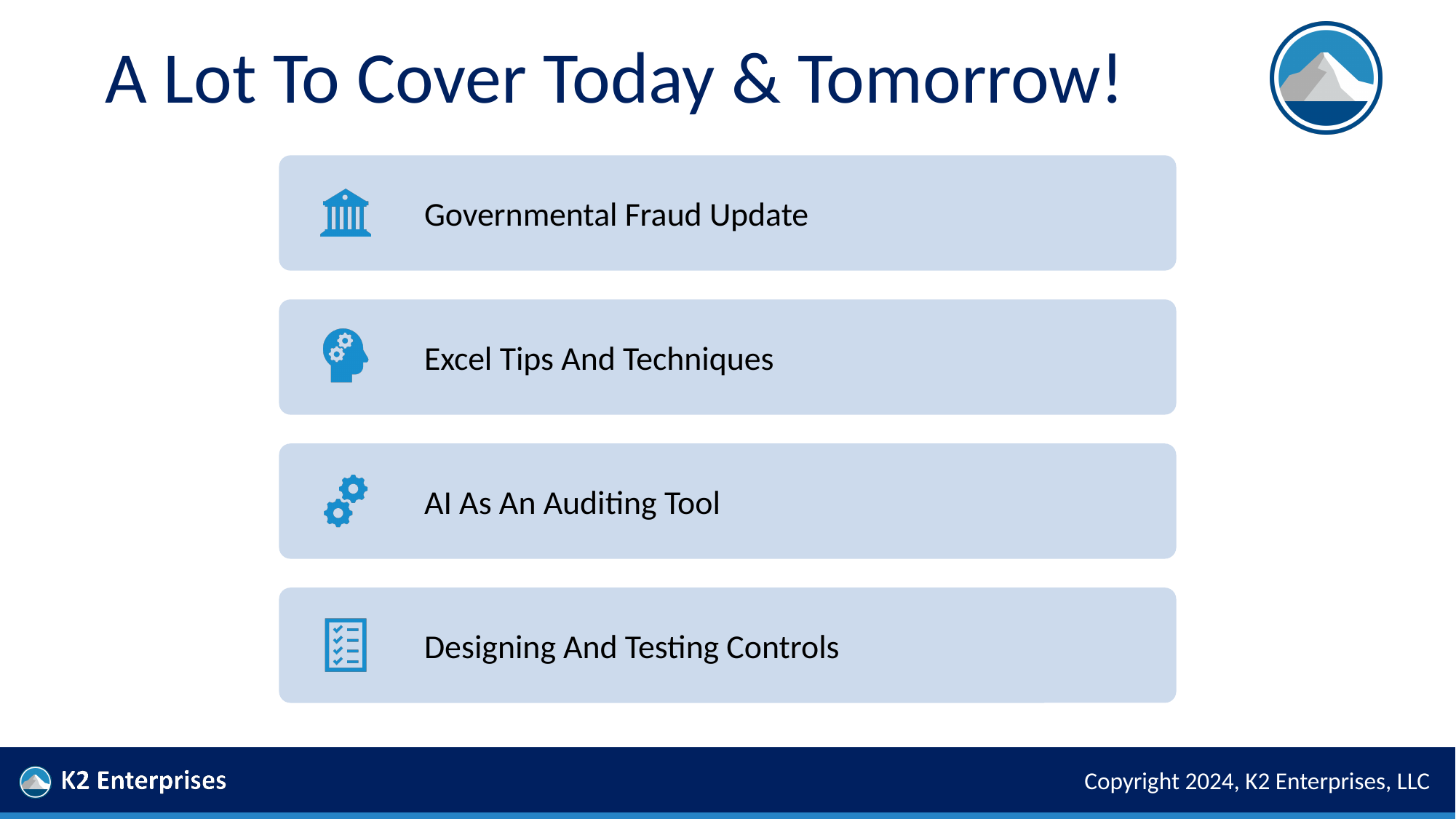

# A Lot To Cover Today & Tomorrow!
Governmental Fraud Update
Excel Tips And Techniques
AI As An Auditing Tool
Designing And Testing Controls